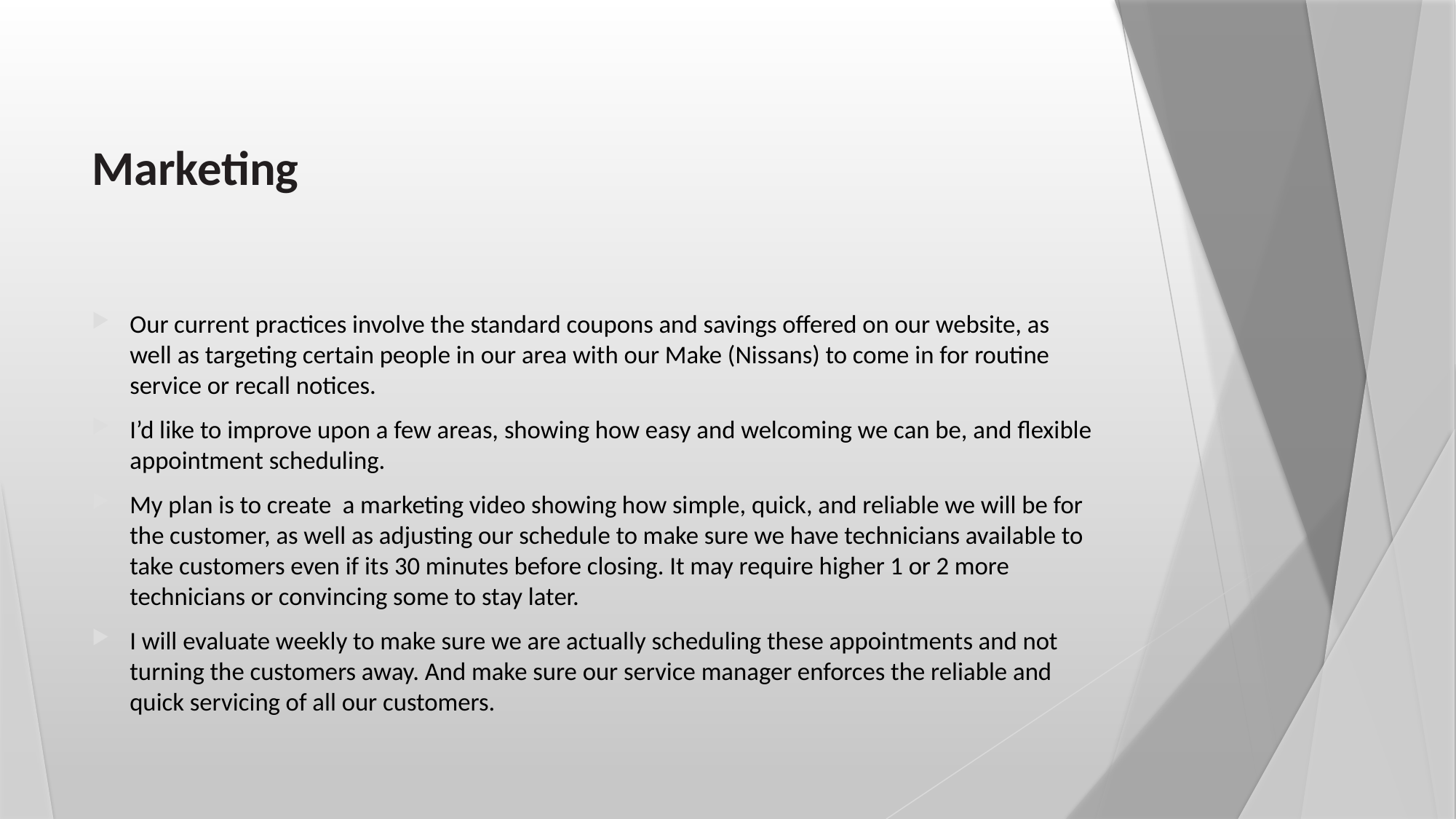

# Marketing

Our current practices involve the standard coupons and savings offered on our website, as well as targeting certain people in our area with our Make (Nissans) to come in for routine service or recall notices.
I’d like to improve upon a few areas, showing how easy and welcoming we can be, and flexible appointment scheduling.
My plan is to create  a marketing video showing how simple, quick, and reliable we will be for the customer, as well as adjusting our schedule to make sure we have technicians available to take customers even if its 30 minutes before closing. It may require higher 1 or 2 more technicians or convincing some to stay later.
I will evaluate weekly to make sure we are actually scheduling these appointments and not turning the customers away. And make sure our service manager enforces the reliable and quick servicing of all our customers.